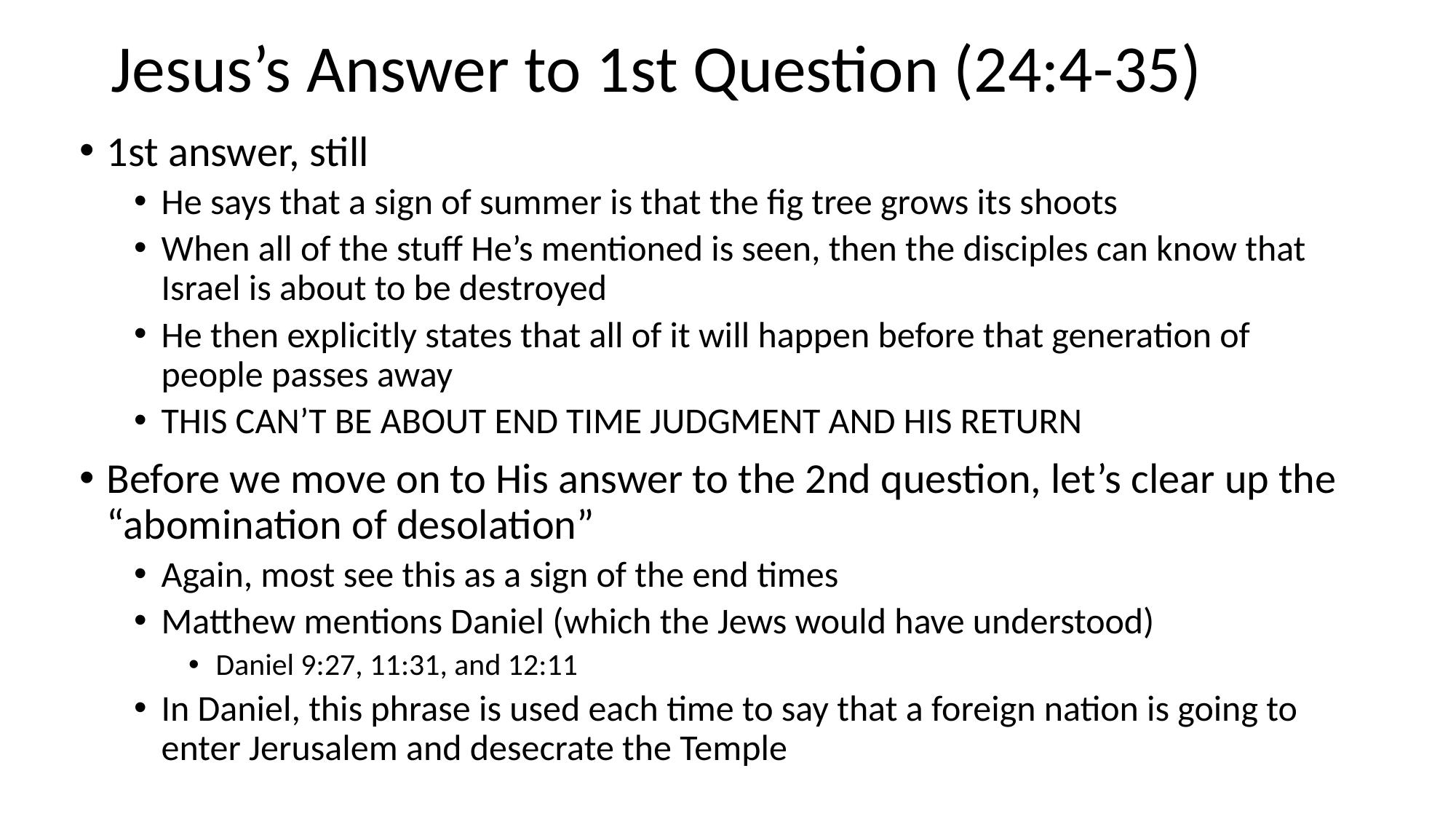

# Jesus’s Answer to 1st Question (24:4-35)
1st answer, still
He says that a sign of summer is that the fig tree grows its shoots
When all of the stuff He’s mentioned is seen, then the disciples can know that Israel is about to be destroyed
He then explicitly states that all of it will happen before that generation of people passes away
THIS CAN’T BE ABOUT END TIME JUDGMENT AND HIS RETURN
Before we move on to His answer to the 2nd question, let’s clear up the “abomination of desolation”
Again, most see this as a sign of the end times
Matthew mentions Daniel (which the Jews would have understood)
Daniel 9:27, 11:31, and 12:11
In Daniel, this phrase is used each time to say that a foreign nation is going to enter Jerusalem and desecrate the Temple